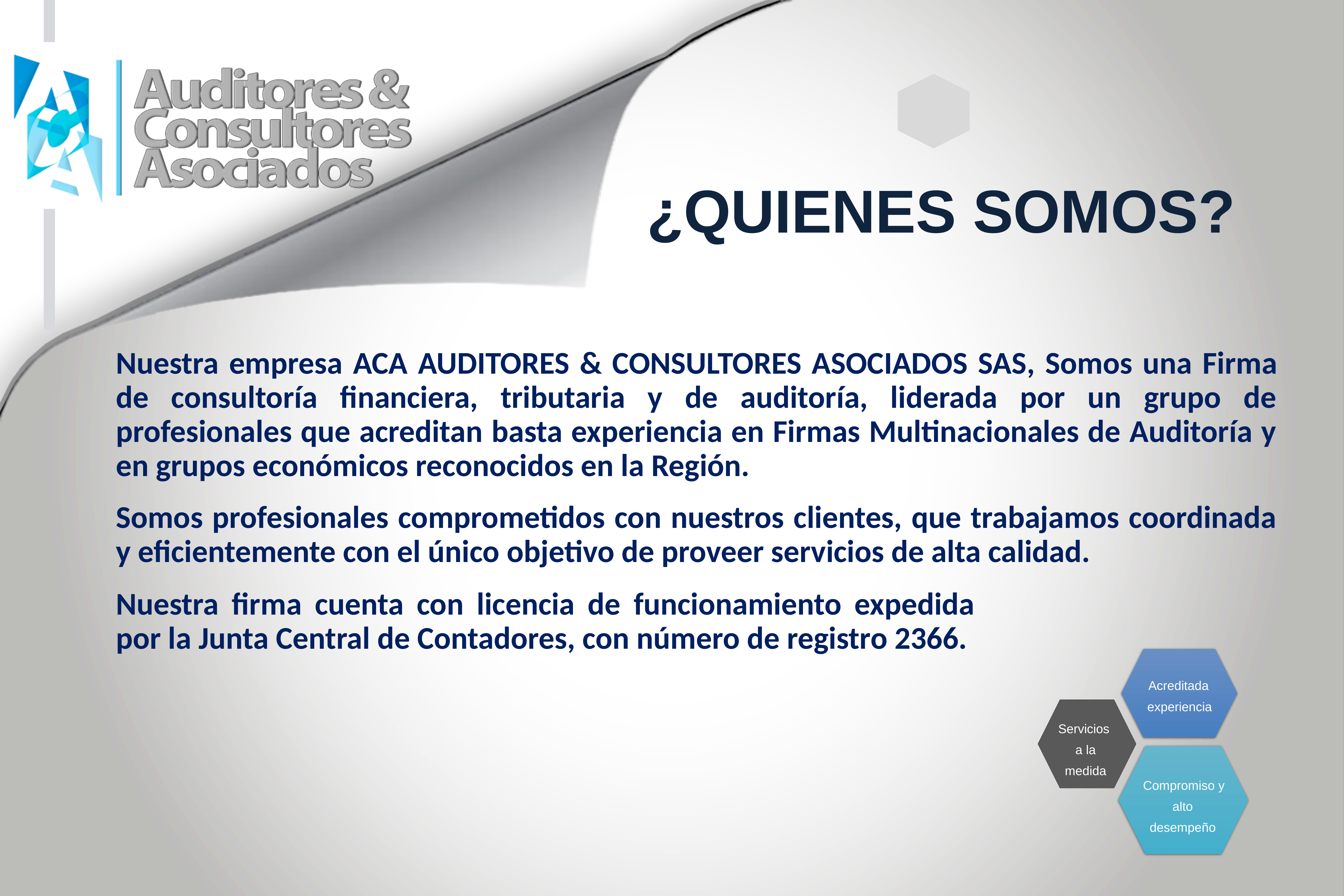

¿QUIENES SOMOS?
Nuestra empresa ACA AUDITORES & CONSULTORES ASOCIADOS SAS, Somos una Firma de consultoría financiera, tributaria y de auditoría, liderada por un grupo de profesionales que acreditan basta experiencia en Firmas Multinacionales de Auditoría y en grupos económicos reconocidos en la Región.
Somos profesionales comprometidos con nuestros clientes, que trabajamos coordinada y eficientemente con el único objetivo de proveer servicios de alta calidad.
Nuestra firma cuenta con licencia de funcionamiento expedida por la Junta Central de Contadores, con número de registro 2366.

Acreditada experiencia

Servicios
a la medida

Compromiso y alto desempeño